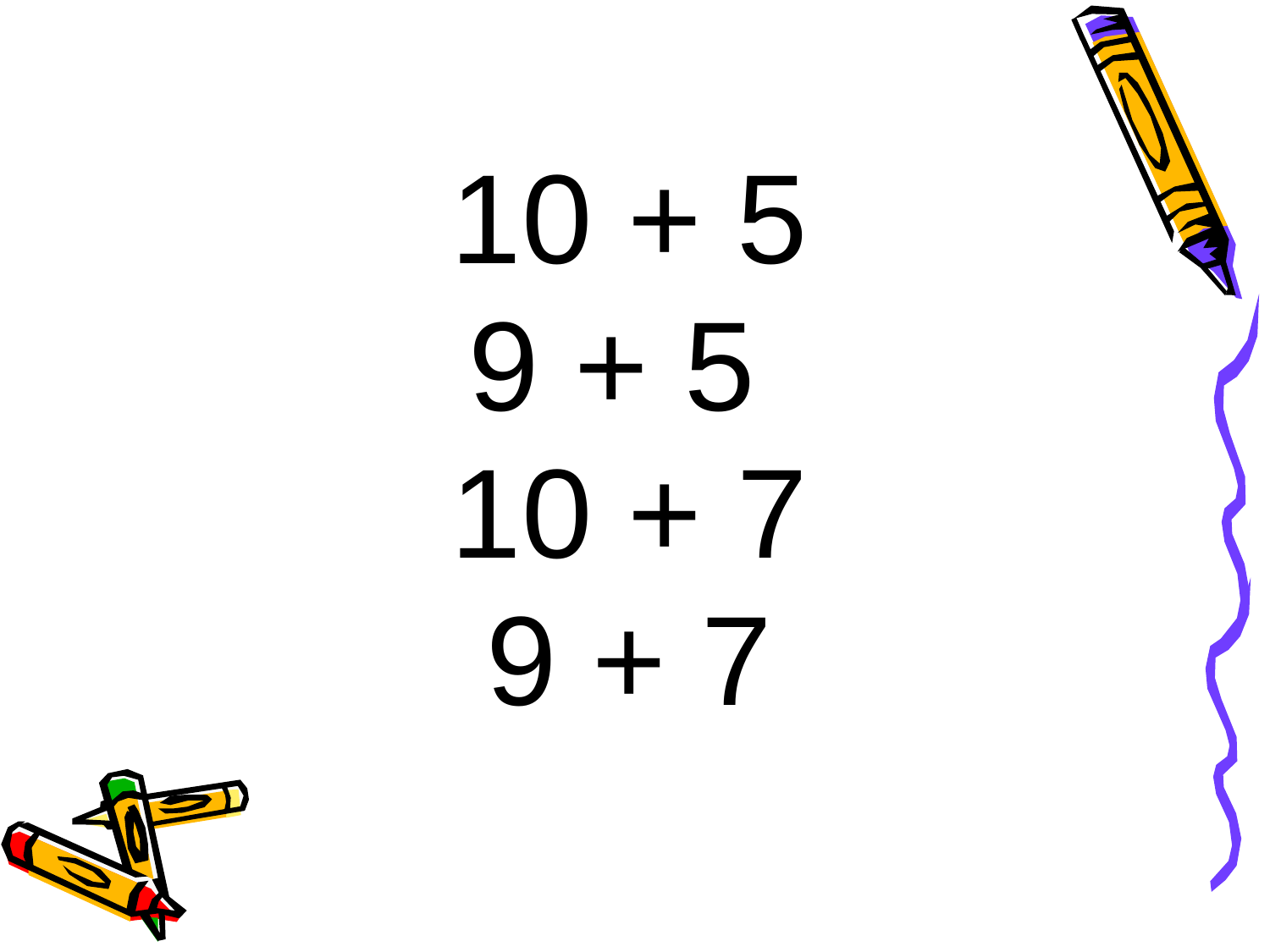

10 + 5
9 + 5
10 + 7
9 + 7